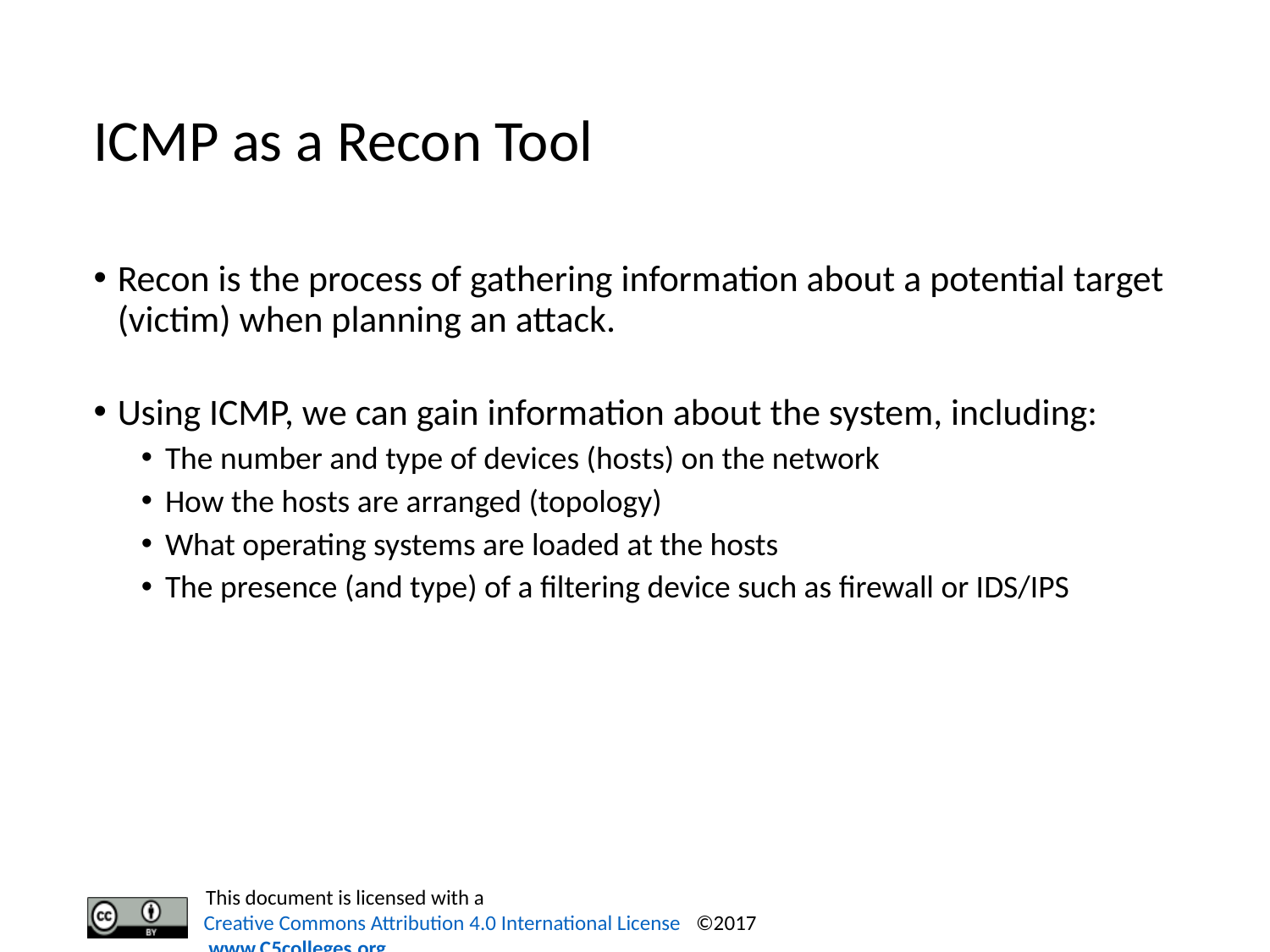

# ICMP as a Recon Tool
Recon is the process of gathering information about a potential target (victim) when planning an attack.
Using ICMP, we can gain information about the system, including:
The number and type of devices (hosts) on the network
How the hosts are arranged (topology)
What operating systems are loaded at the hosts
The presence (and type) of a filtering device such as firewall or IDS/IPS